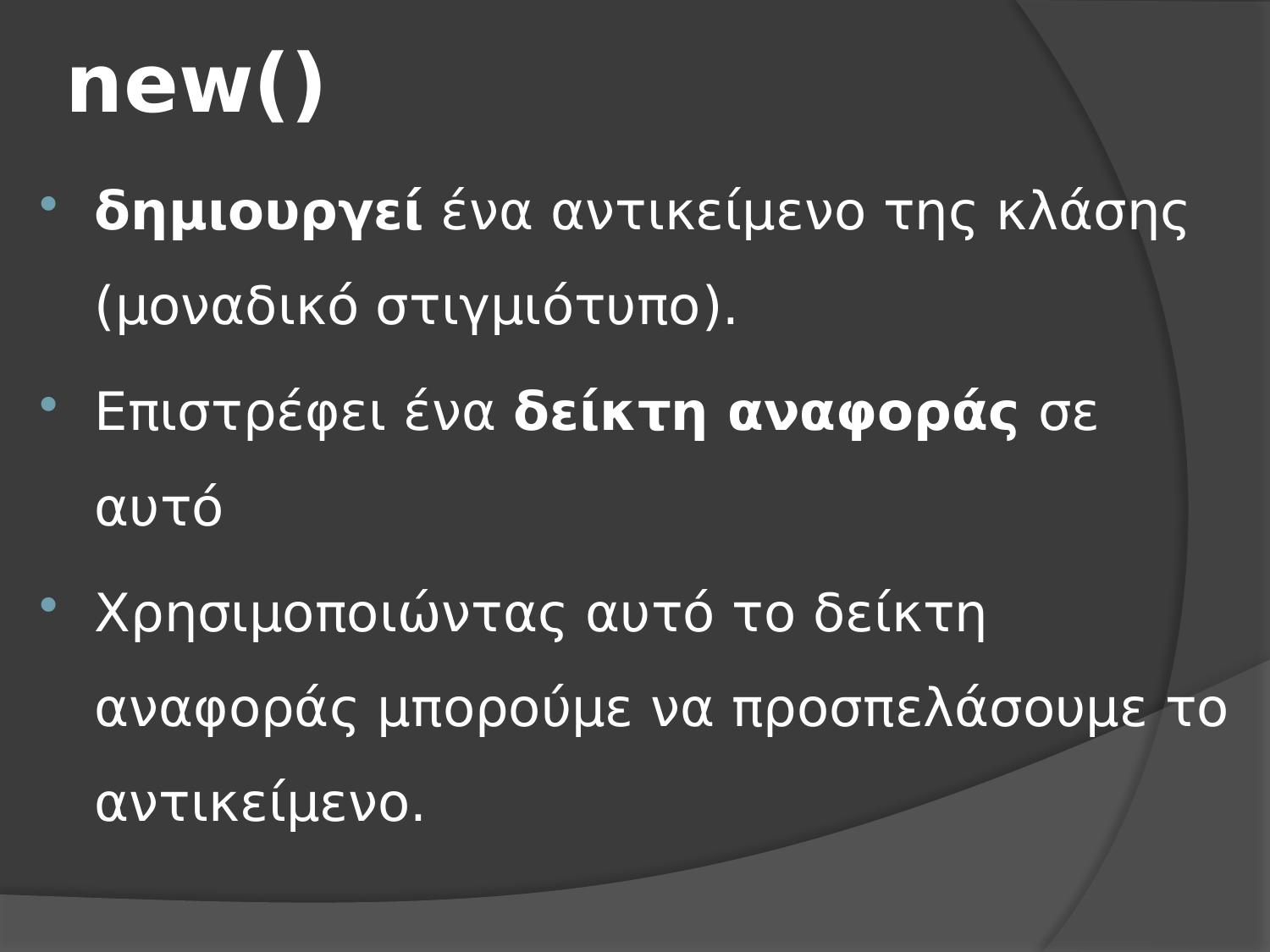

# new()
δημιουργεί ένα αντικείμενο της κλάσης (μοναδικό στιγμιότυπο).
Επιστρέφει ένα δείκτη αναφοράς σε αυτό
Χρησιμοποιώντας αυτό το δείκτη αναφοράς μπορούμε να προσπελάσουμε το αντικείμενο.